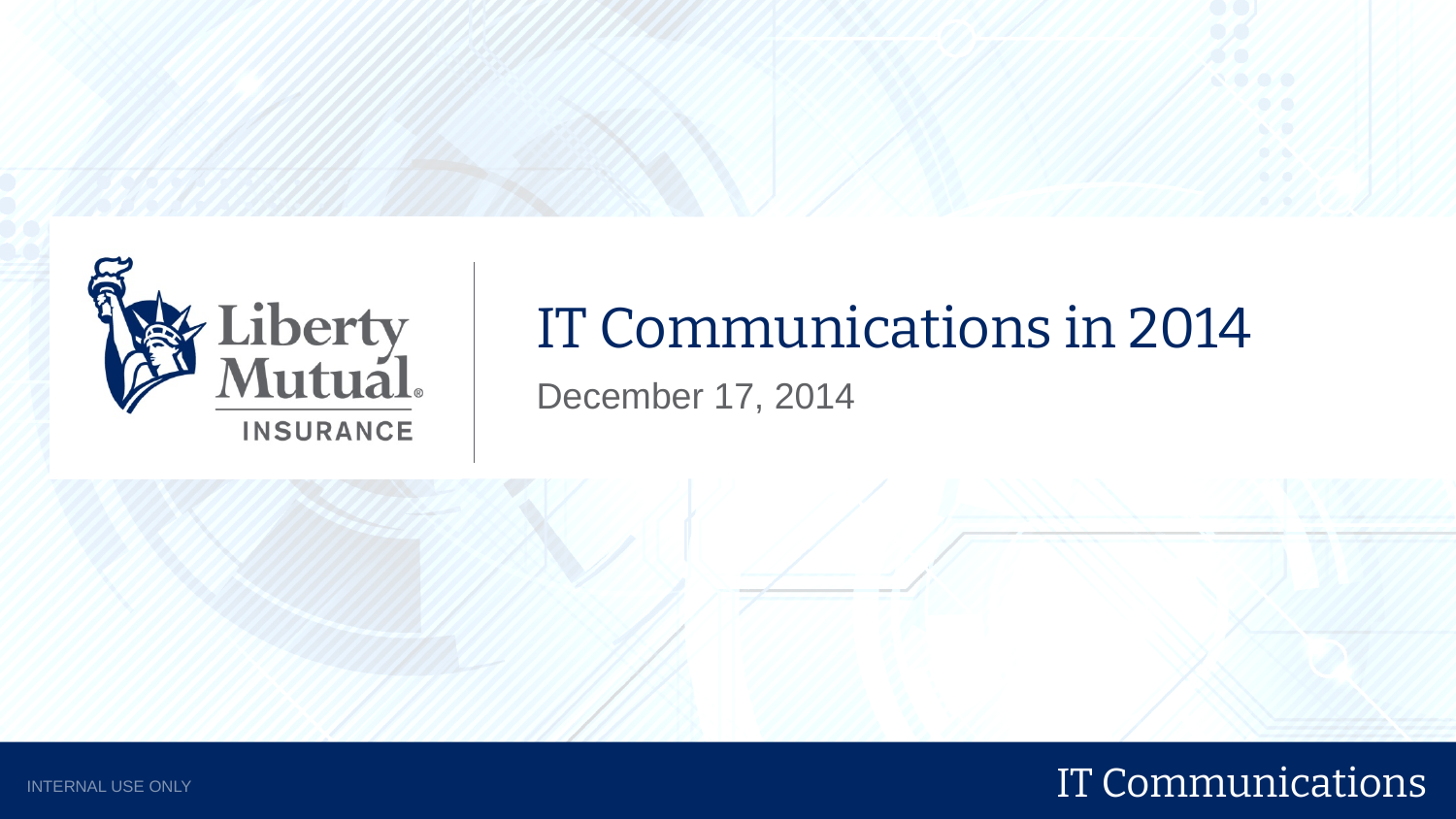

# IT Communications in 2014
December 17, 2014